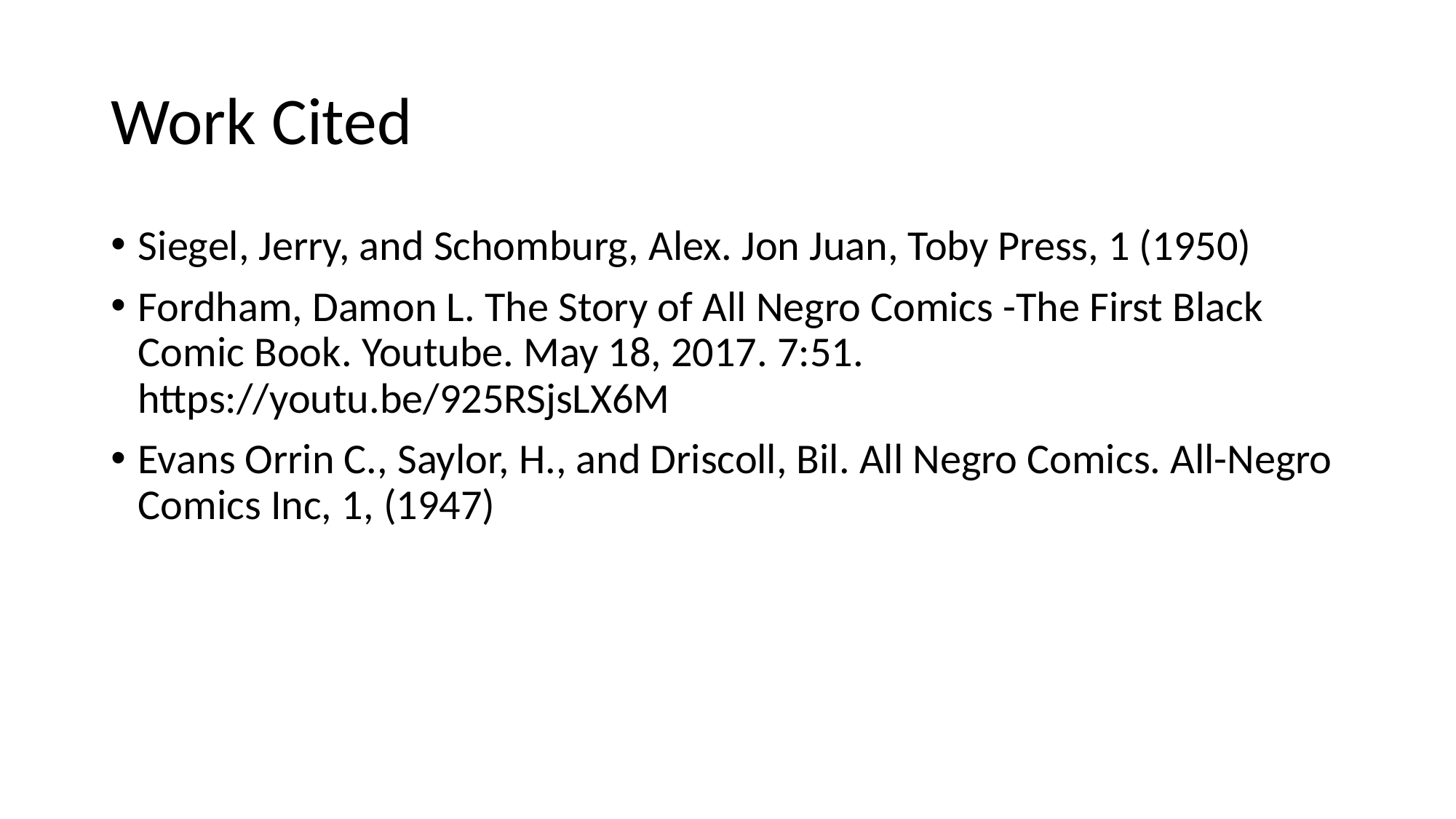

# Work Cited
Siegel, Jerry, and Schomburg, Alex. Jon Juan, Toby Press, 1 (1950)
Fordham, Damon L. The Story of All Negro Comics -The First Black Comic Book. Youtube. May 18, 2017. 7:51. https://youtu.be/925RSjsLX6M
Evans Orrin C., Saylor, H., and Driscoll, Bil. All Negro Comics. All-Negro Comics Inc, 1, (1947)